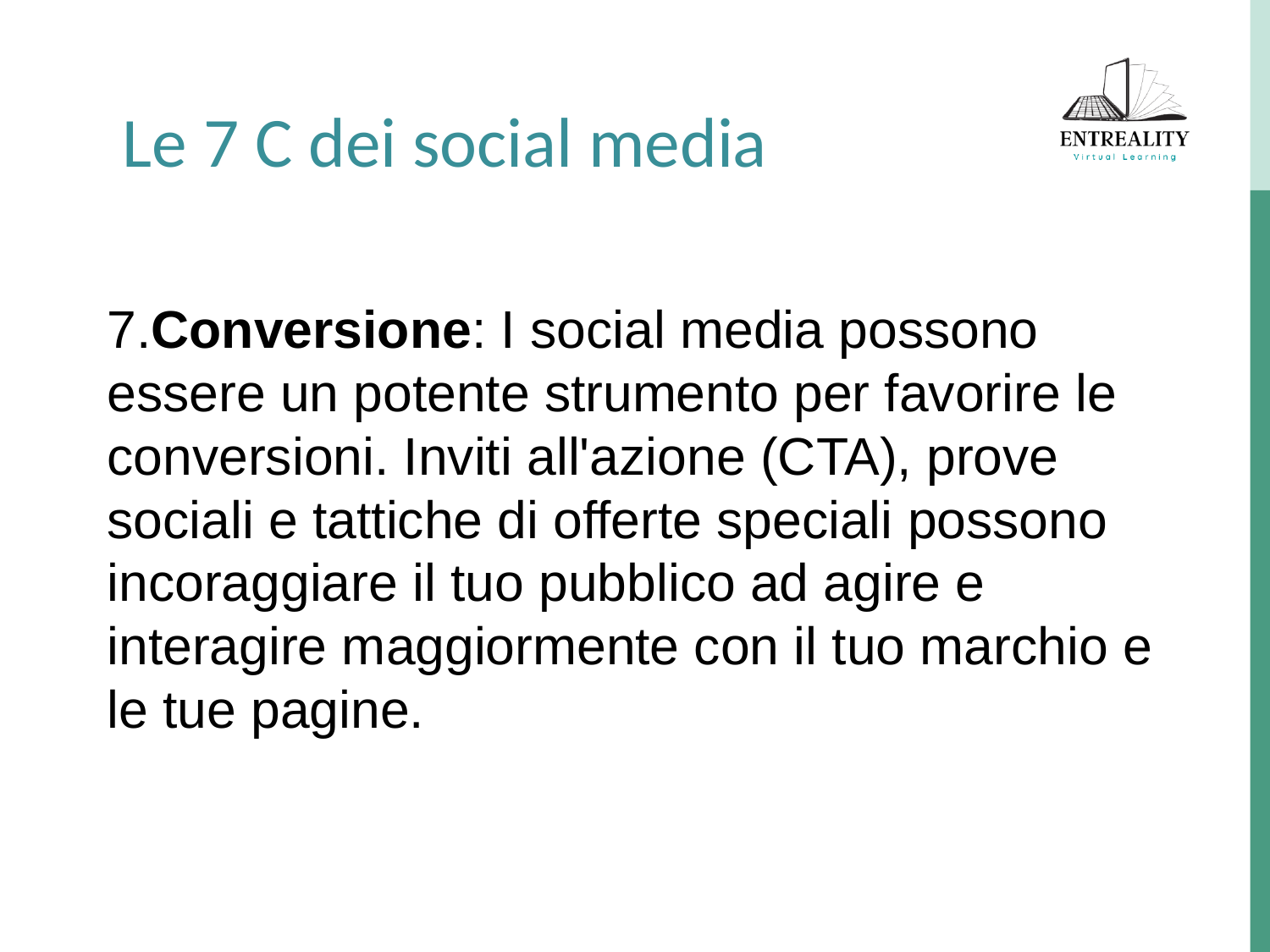

Le 7 C dei social media
7.Conversione: I social media possono essere un potente strumento per favorire le conversioni. Inviti all'azione (CTA), prove sociali e tattiche di offerte speciali possono incoraggiare il tuo pubblico ad agire e interagire maggiormente con il tuo marchio e le tue pagine.